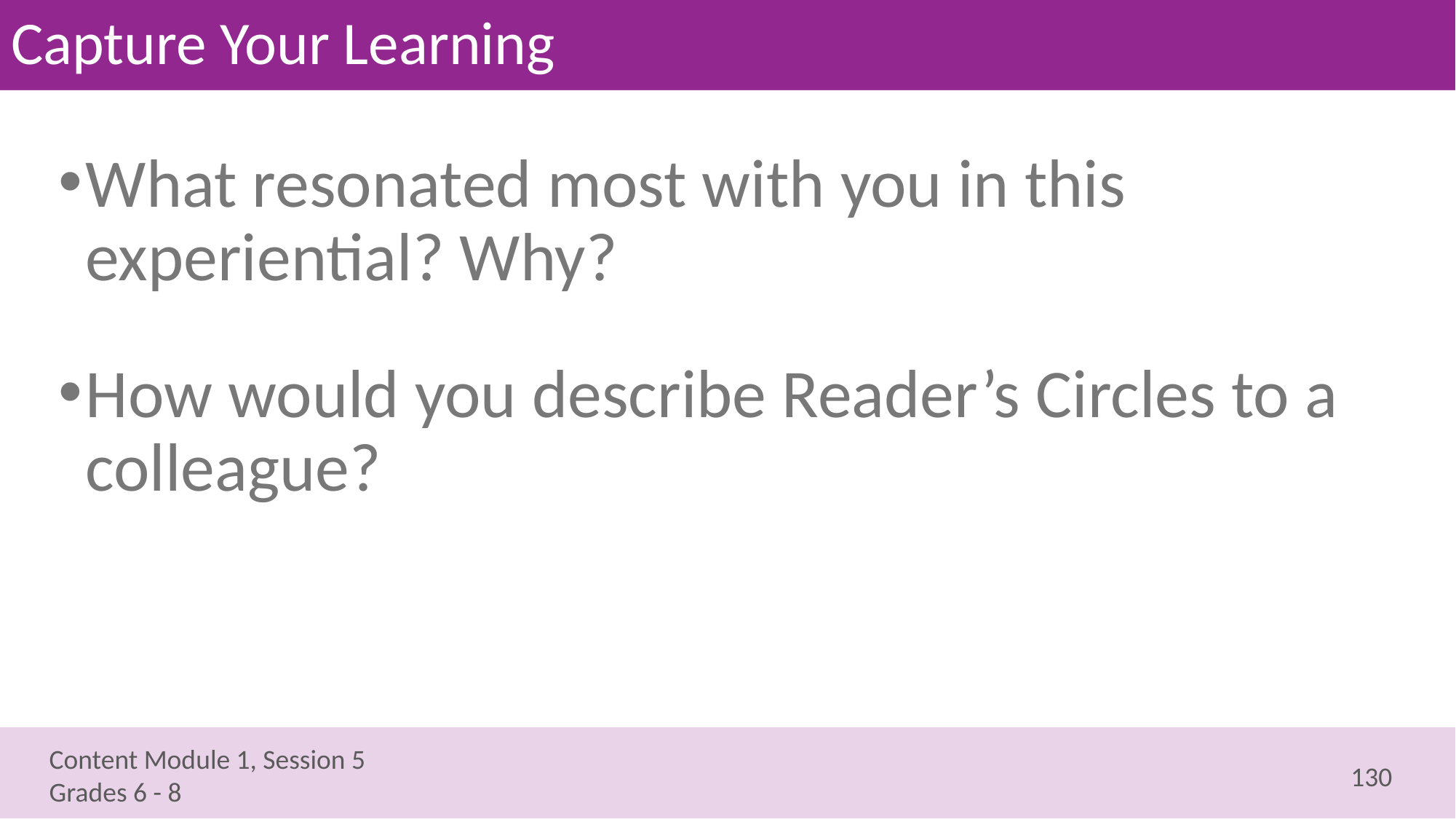

# Capture Your Learning
What resonated most with you in this experiential? Why?

How would you describe Reader’s Circles to a colleague?

130